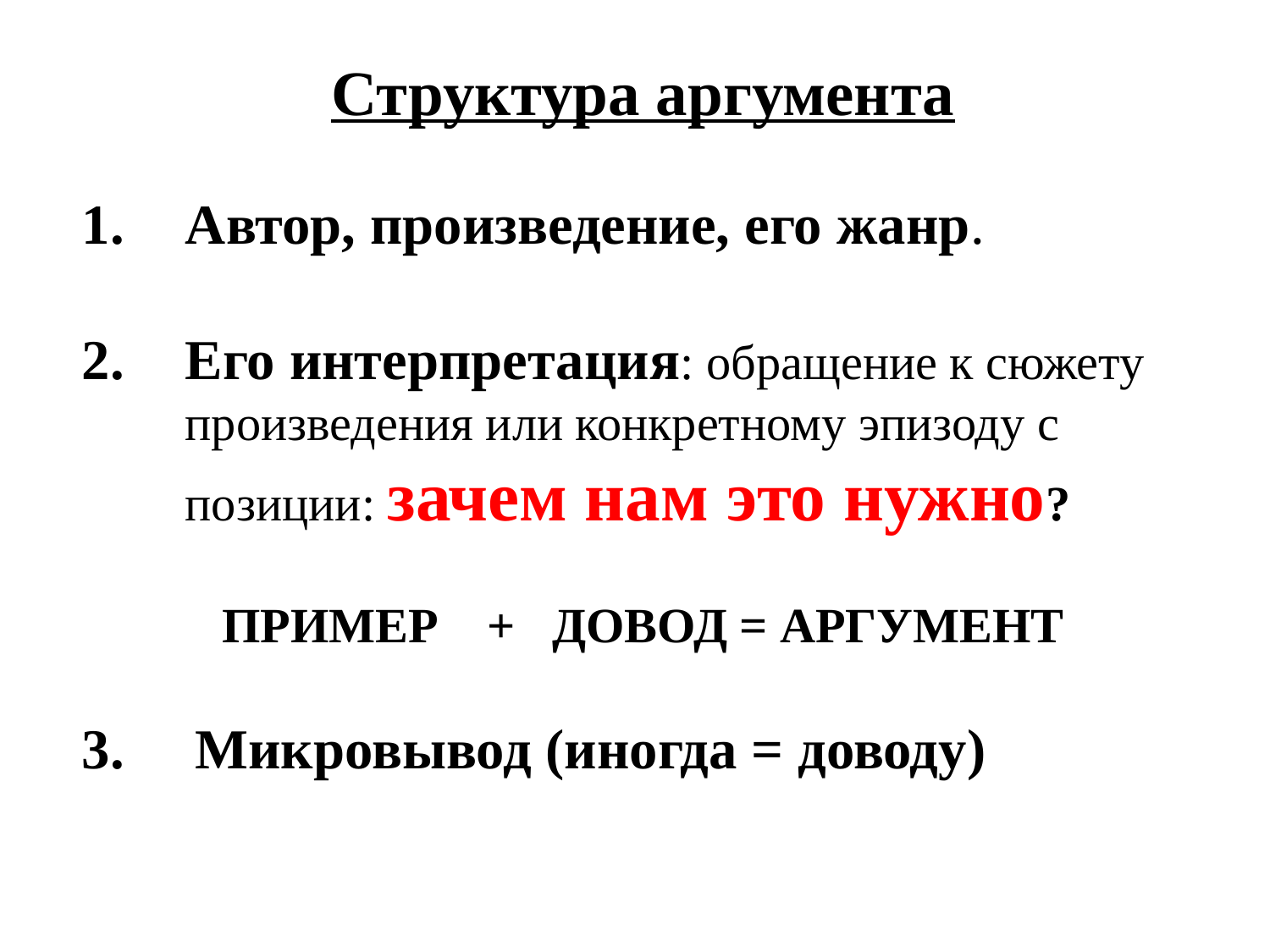

Структура аргумента

Автор, произведение, его жанр.

Его интерпретация: обращение к сюжету произведения или конкретному эпизоду с позиции: зачем нам это нужно?

ПРИМЕР    +   ДОВОД = АРГУМЕНТ

3.     Микровывод (иногда = доводу)